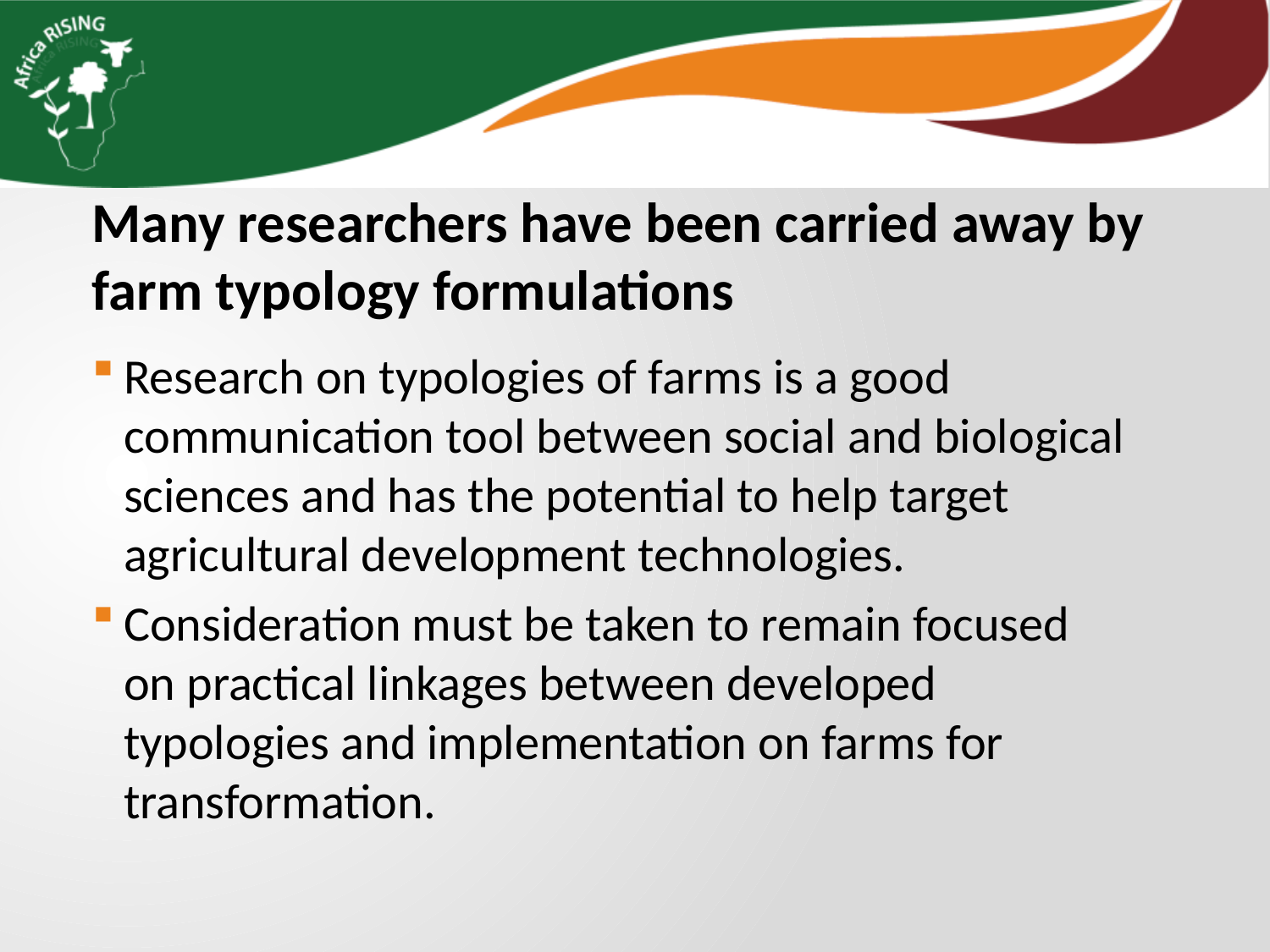

Many researchers have been carried away by farm typology formulations
Research on typologies of farms is a good communication tool between social and biological sciences and has the potential to help target agricultural development technologies.
Consideration must be taken to remain focused on practical linkages between developed typologies and implementation on farms for transformation.